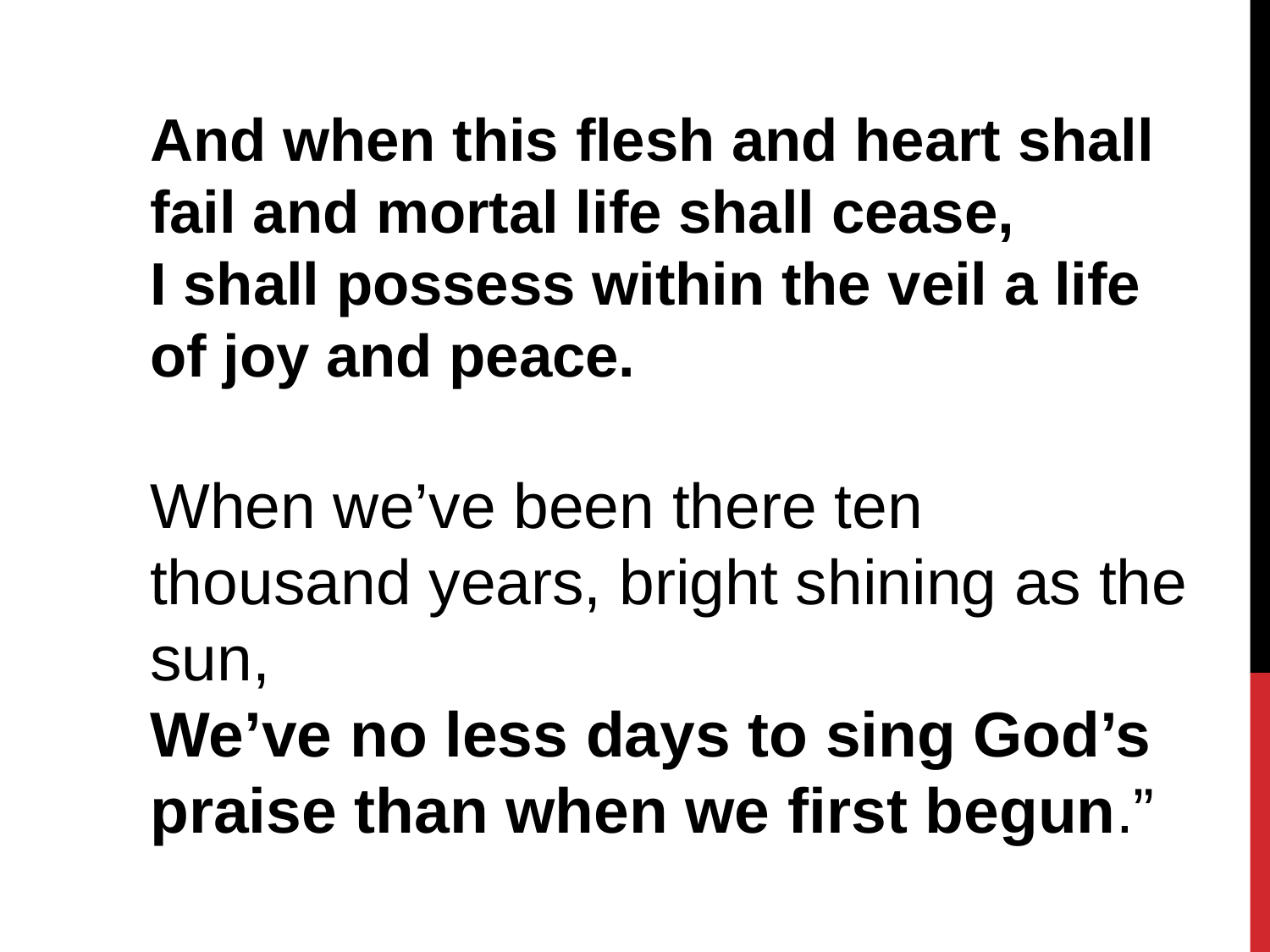

And when this flesh and heart shall fail and mortal life shall cease,
I shall possess within the veil a life of joy and peace.

When we’ve been there ten thousand years, bright shining as the sun,
We’ve no less days to sing God’s praise than when we first begun.”